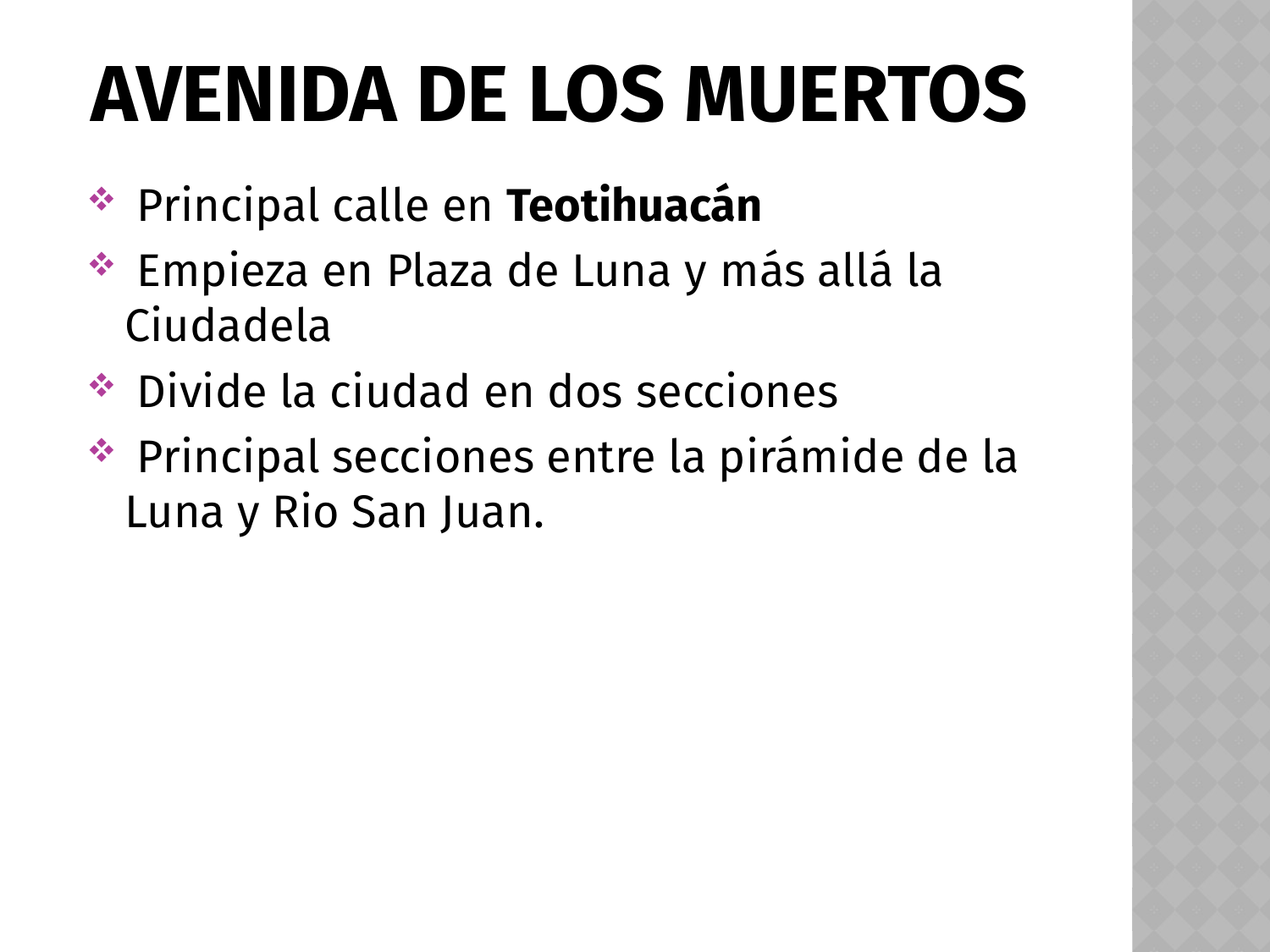

# Avenida de los Muertos
 Principal calle en Teotihuacán
 Empieza en Plaza de Luna y más allá la Ciudadela
 Divide la ciudad en dos secciones
 Principal secciones entre la pirámide de la Luna y Rio San Juan.